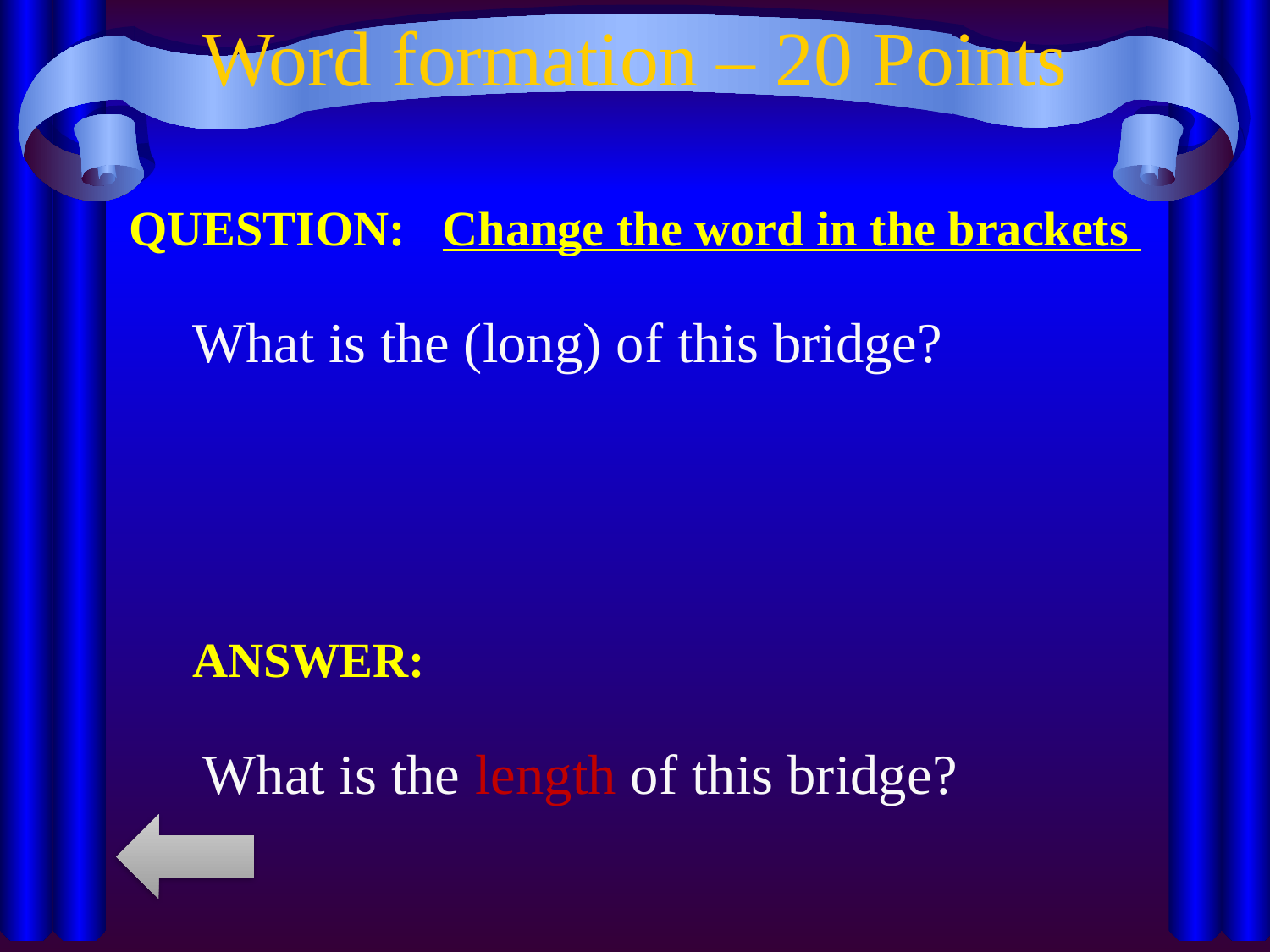

# Word formation – 20 Points
QUESTION:   Change the word in the brackets

What is the (long) of this bridge?

ANSWER:

 What is the length of this bridge?